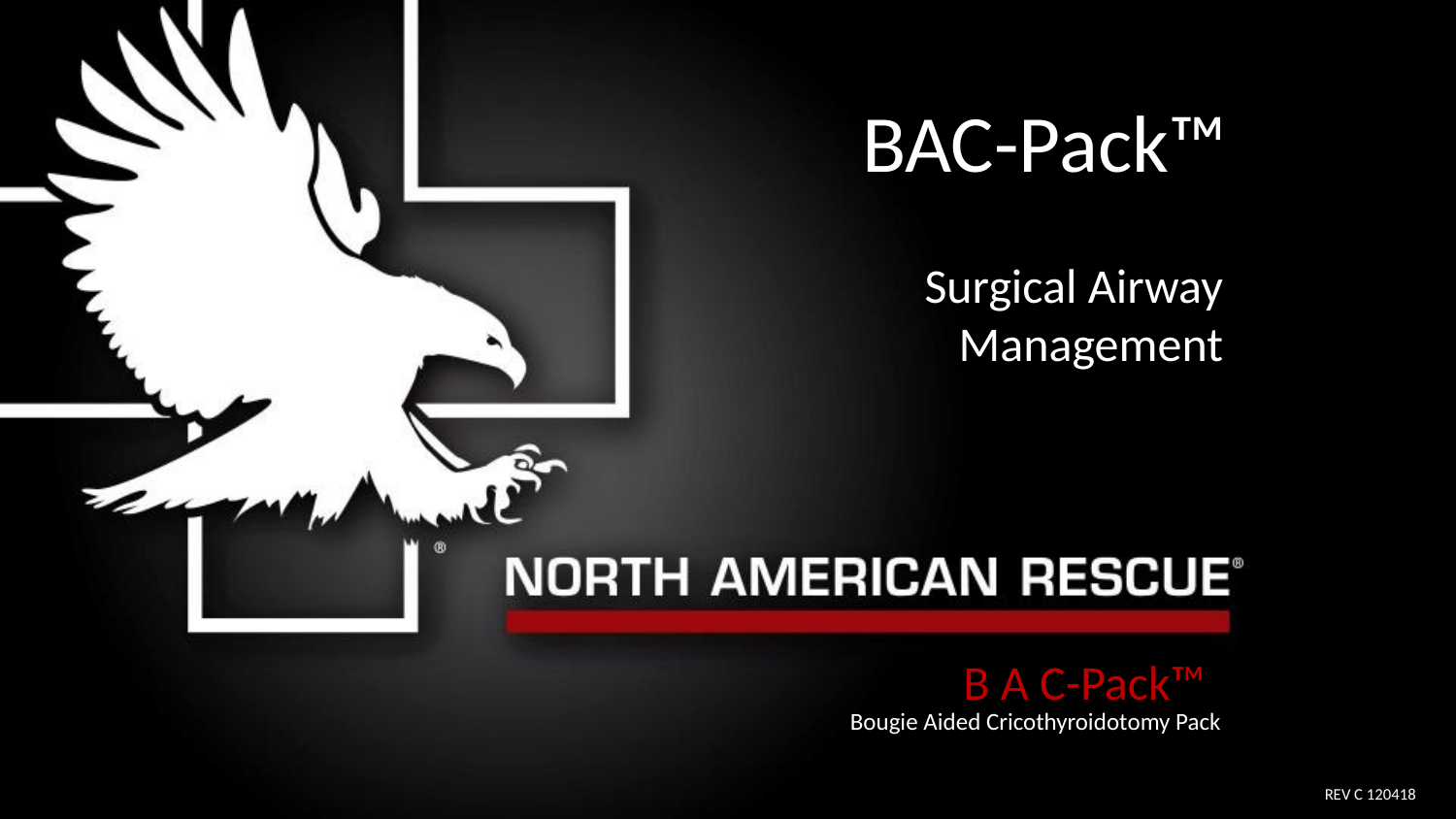

BAC-Pack™
Surgical Airway
Management
B A C-Pack™
Bougie Aided Cricothyroidotomy Pack
REV C 120418